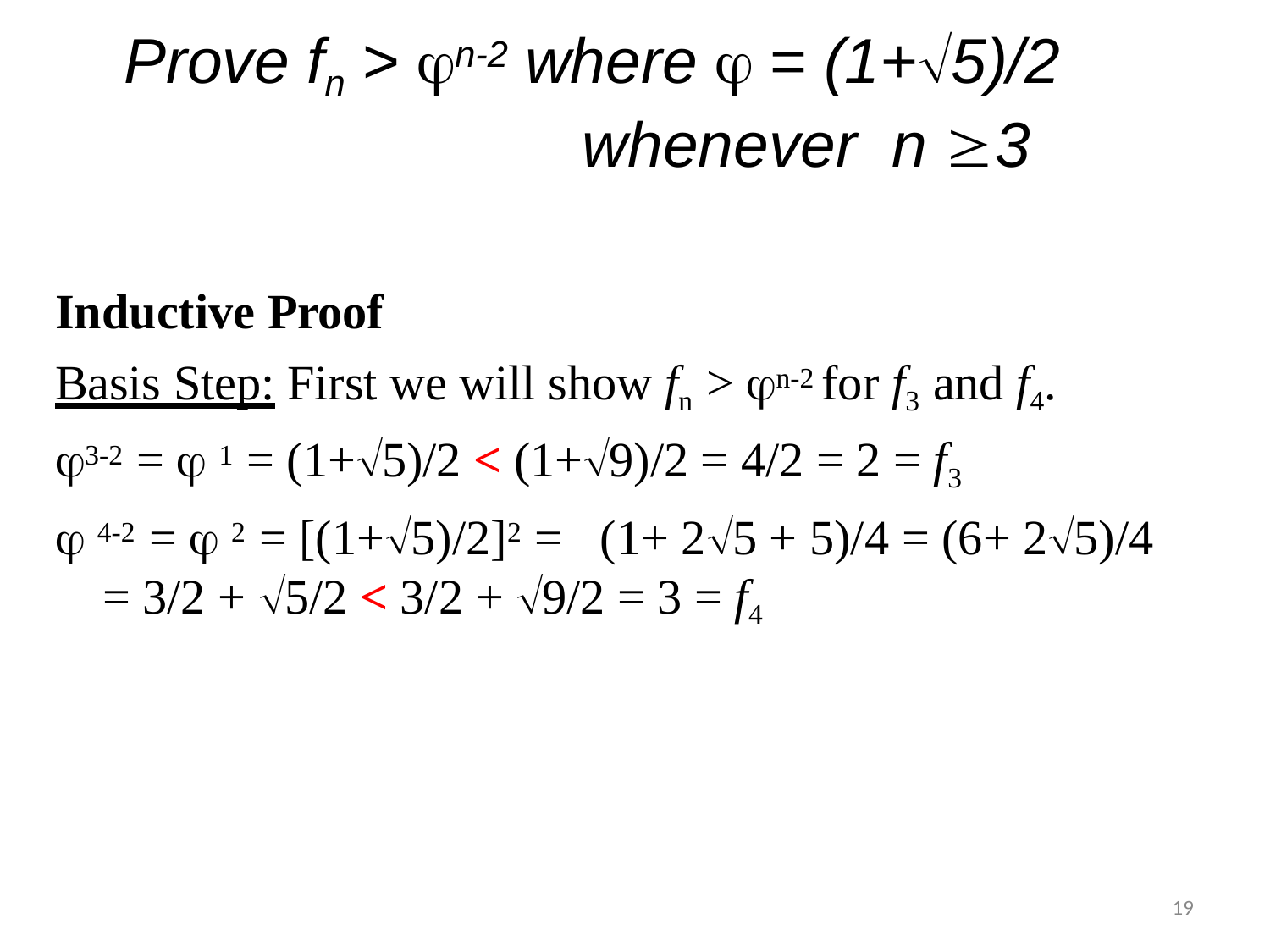

# Prove fn > ϕn-2 where ϕ = (1+√5)/2 whenever  n ≥3
Inductive Proof
Basis Step: First we will show fn > ϕn-2 for f3 and f4.
ϕ3-2 = ϕ 1 = (1+√5)/2 < (1+√9)/2 = 4/2 = 2 = f3
ϕ 4-2 = ϕ 2 = [(1+√5)/2]2 =	(1+ 2√5 + 5)/4 = (6+ 2√5)/4
= 3/2 + √5/2 < 3/2 + √9/2 = 3 = f4
19